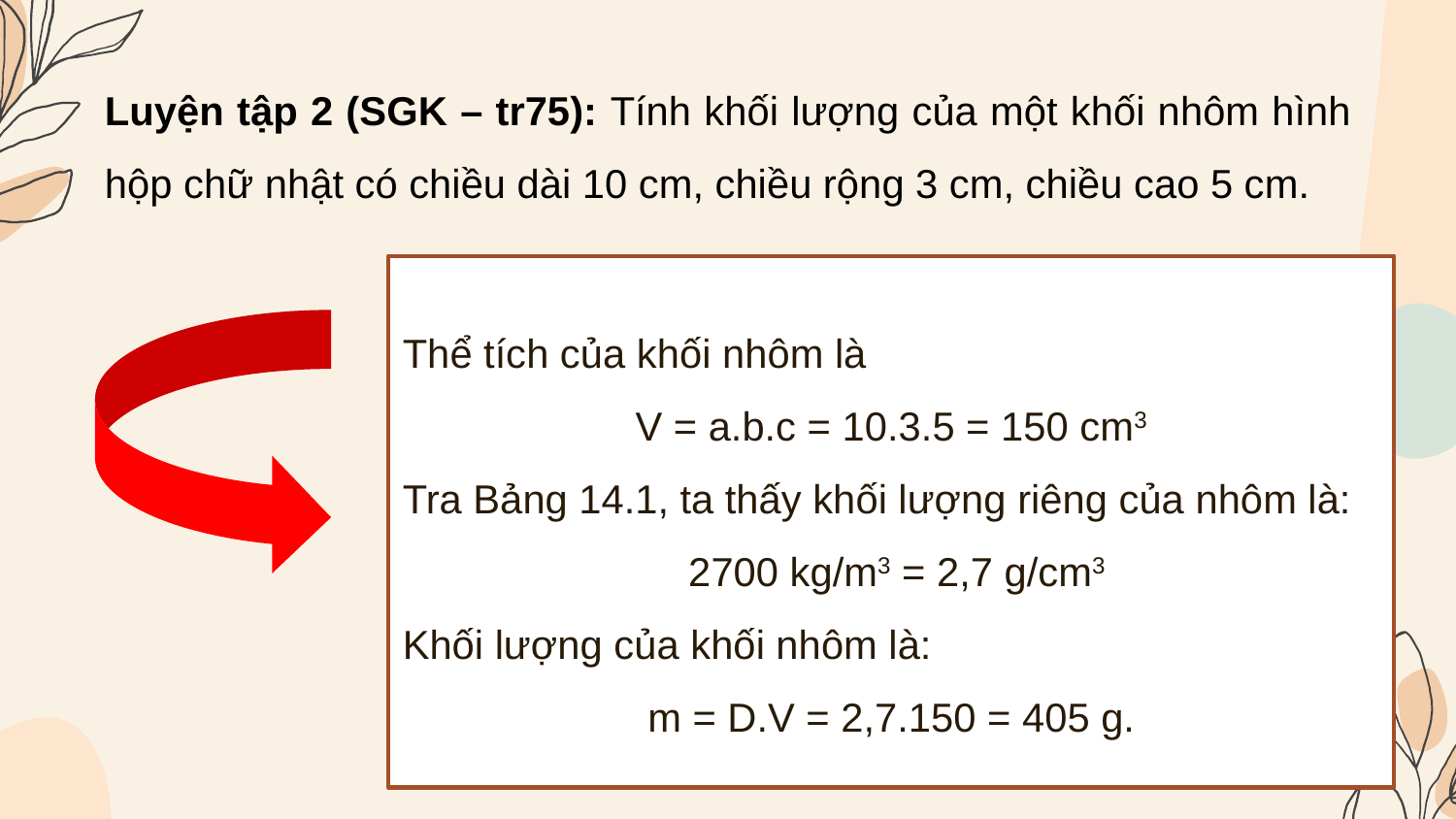

Luyện tập 2 (SGK – tr75): Tính khối lượng của một khối nhôm hình hộp chữ nhật có chiều dài 10 cm, chiều rộng 3 cm, chiều cao 5 cm.
Thể tích của khối nhôm là
V = a.b.c = 10.3.5 = 150 cm3
Tra Bảng 14.1, ta thấy khối lượng riêng của nhôm là:
 2700 kg/m3 = 2,7 g/cm3
Khối lượng của khối nhôm là:
m = D.V = 2,7.150 = 405 g.